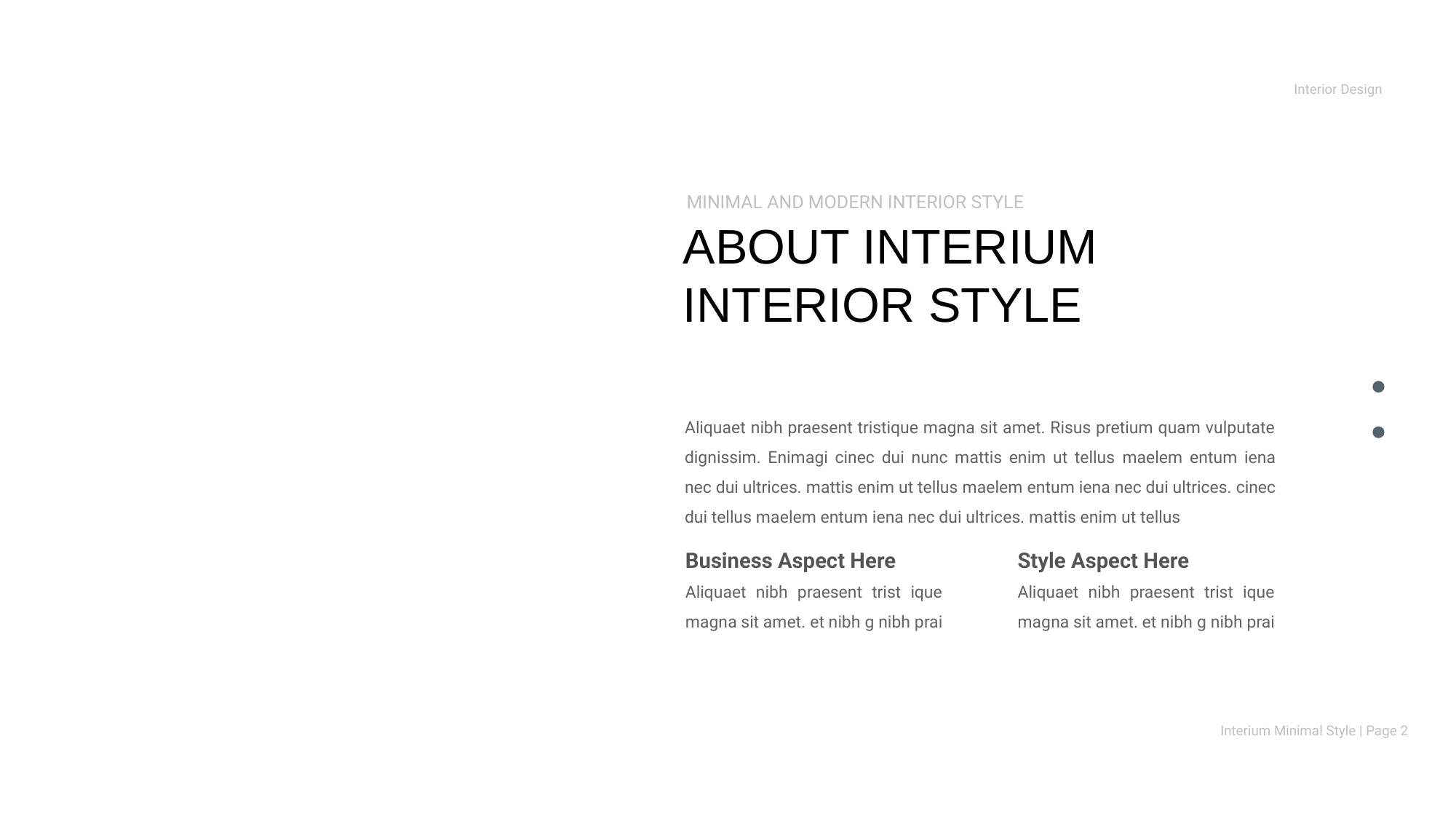

Interior Design
MINIMAL AND MODERN INTERIOR STYLE
ABOUT INTERIUM INTERIOR STYLE

Aliquaet nibh praesent tristique magna sit amet. Risus pretium quam vulputate dignissim. Enimagi cinec dui nunc mattis enim ut tellus maelem entum iena nec dui ultrices. mattis enim ut tellus maelem entum iena nec dui ultrices. cinec dui tellus maelem entum iena nec dui ultrices. mattis enim ut tellus

Business Aspect Here
Style Aspect Here
Aliquaet nibh praesent trist ique magna sit amet. et nibh g nibh prai
Aliquaet nibh praesent trist ique magna sit amet. et nibh g nibh prai
Interium Minimal Style | Page 2